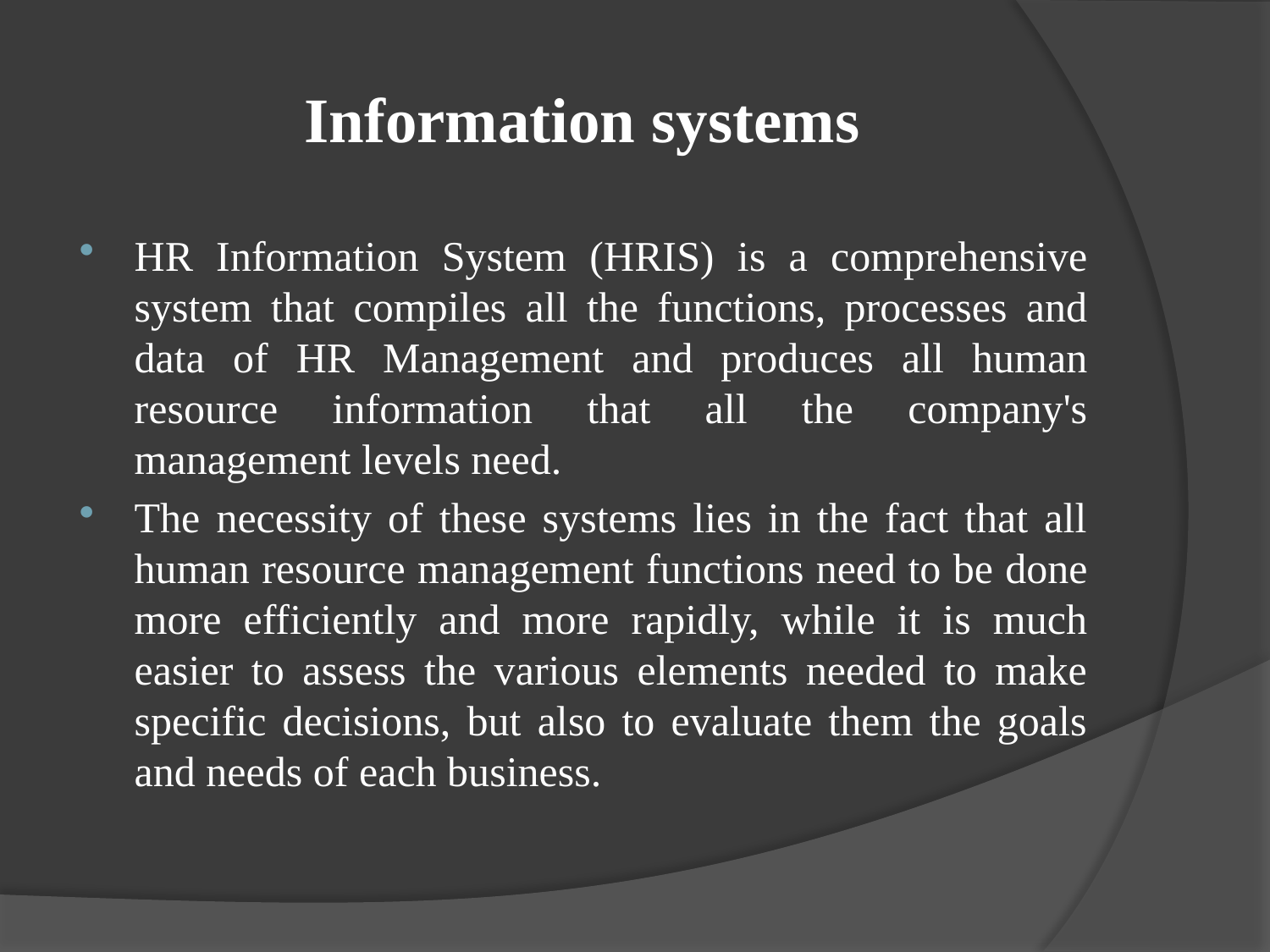

# Information systems
HR Information System (HRIS) is a comprehensive system that compiles all the functions, processes and data of HR Management and produces all human resource information that all the company's management levels need.
The necessity of these systems lies in the fact that all human resource management functions need to be done more efficiently and more rapidly, while it is much easier to assess the various elements needed to make specific decisions, but also to evaluate them the goals and needs of each business.